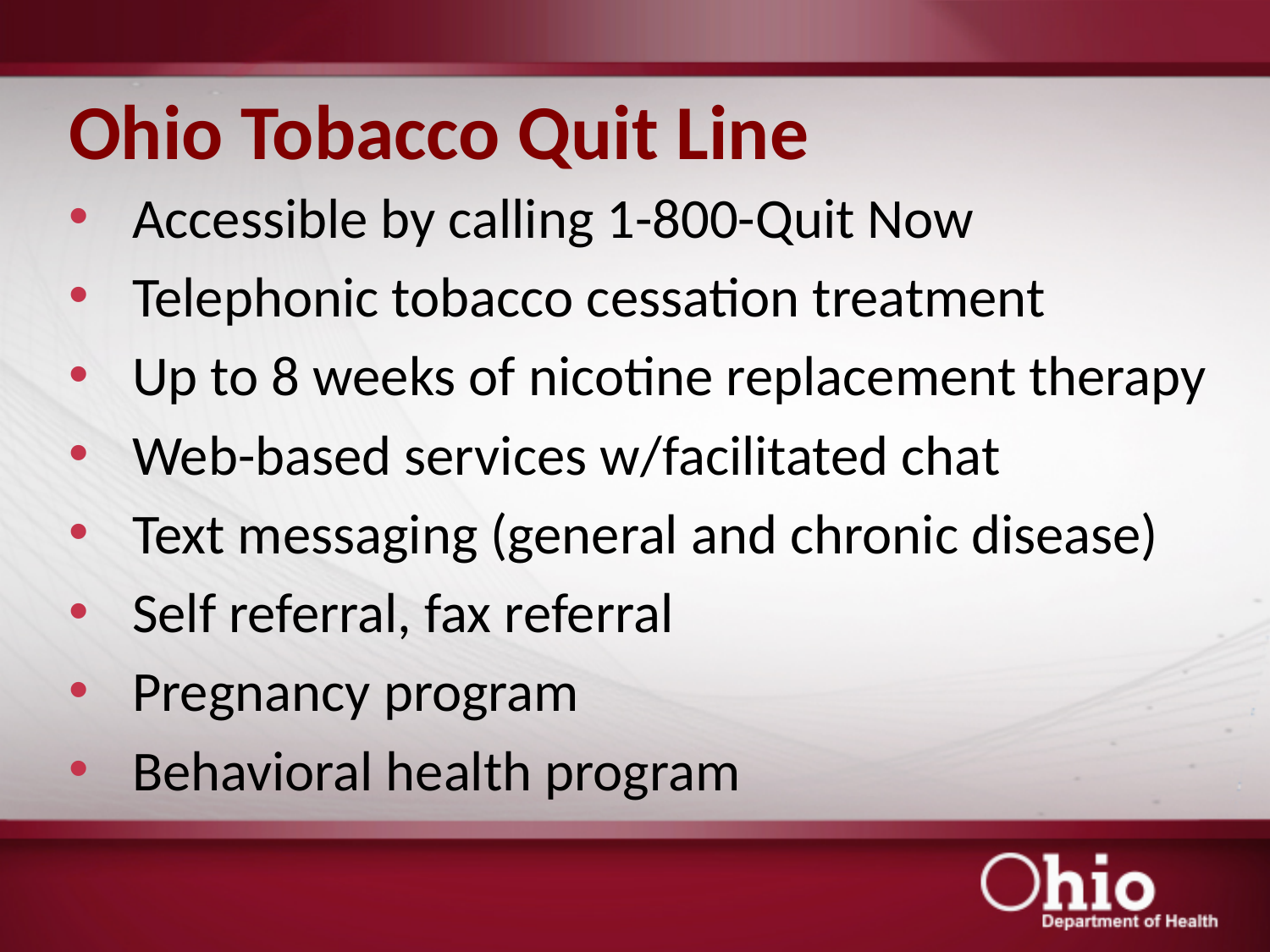

# Ohio Tobacco Quit Line
Accessible by calling 1-800-Quit Now
Telephonic tobacco cessation treatment
Up to 8 weeks of nicotine replacement therapy
Web-based services w/facilitated chat
Text messaging (general and chronic disease)
Self referral, fax referral
Pregnancy program
Behavioral health program